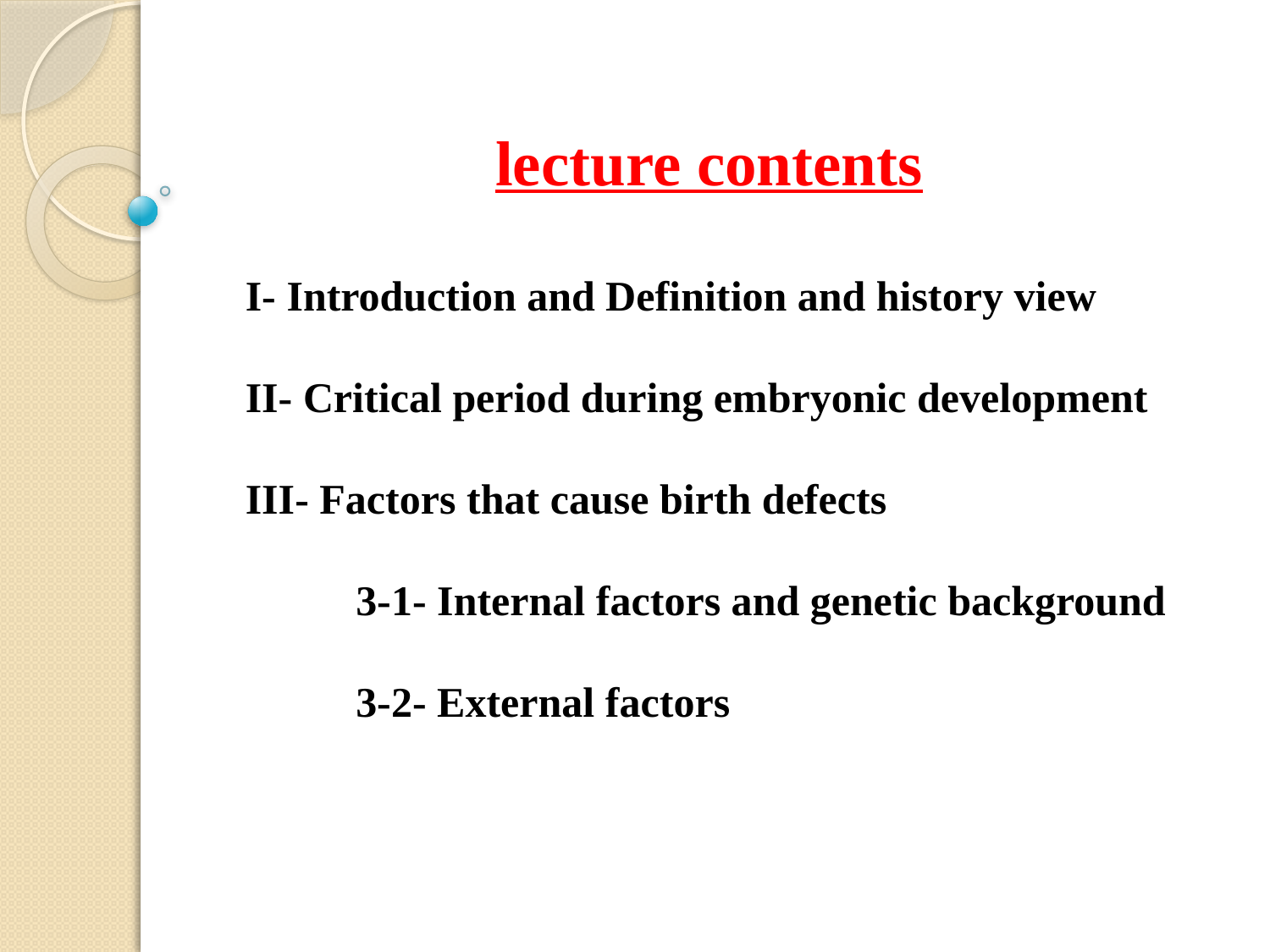

lecture contents
I- Introduction and Definition and history view
II- Critical period during embryonic development
III- Factors that cause birth defects
3-1- Internal factors and genetic background
3-2- External factors